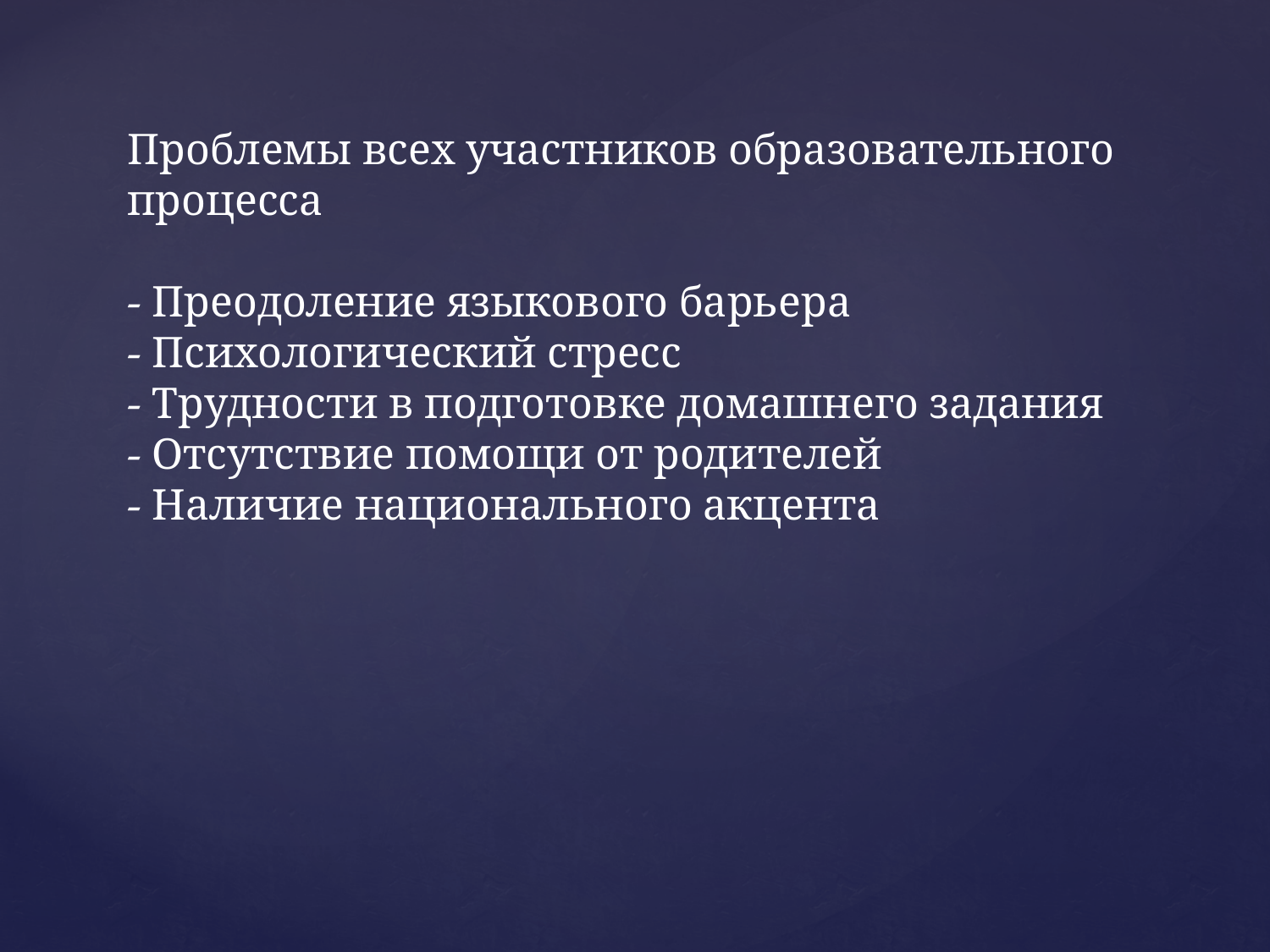

Проблемы всех участников образовательного процесса

- Преодоление языкового барьера
- Психологический стресс
- Трудности в подготовке домашнего задания
- Отсутствие помощи от родителей
- Наличие национального акцента